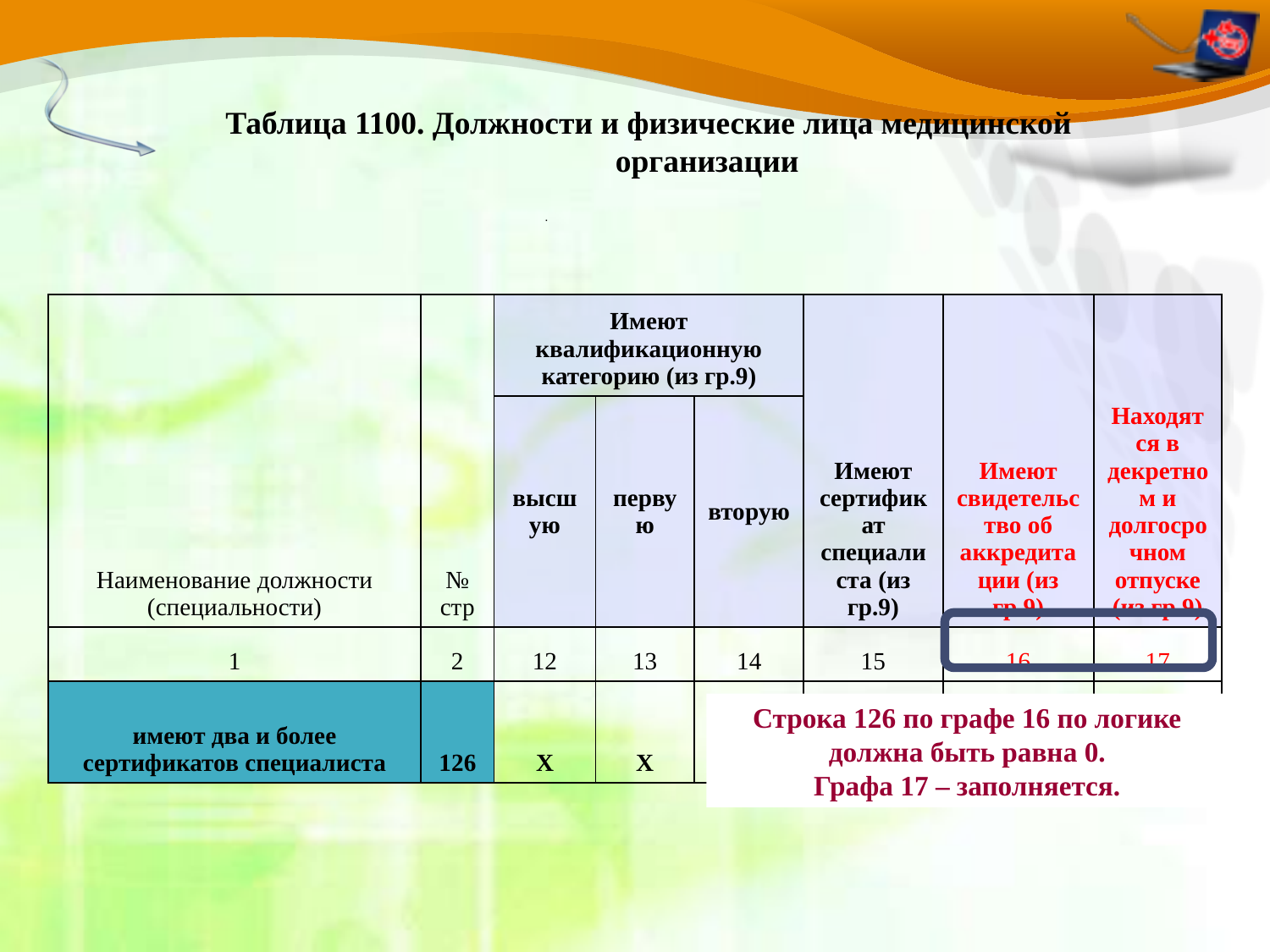

Таблица 1100. Должности и физические лица медицинской организации

| Наименование должности (специальности) | № стр | Имеют квалификационную категорию (из гр.9) |  |  | Имеют сертификат специалиста (из гр.9) | Имеют свидетельство об аккредитации (из гр.9) | Находятся в декретном и долгосрочном отпуске (из гр.9) |
| --- | --- | --- | --- | --- | --- | --- | --- |
|  |  | высшую | первую | вторую |  |  |  |
| 1 | 2 | 12 | 13 | 14 | 15 | 16 | 17 |
| имеют два и более сертификатов специалиста | 126 | Х | Х | Х | Х | Х |  |

Строка 126 по графе 16 по логике должна быть равна 0.
Графа 17 – заполняется.